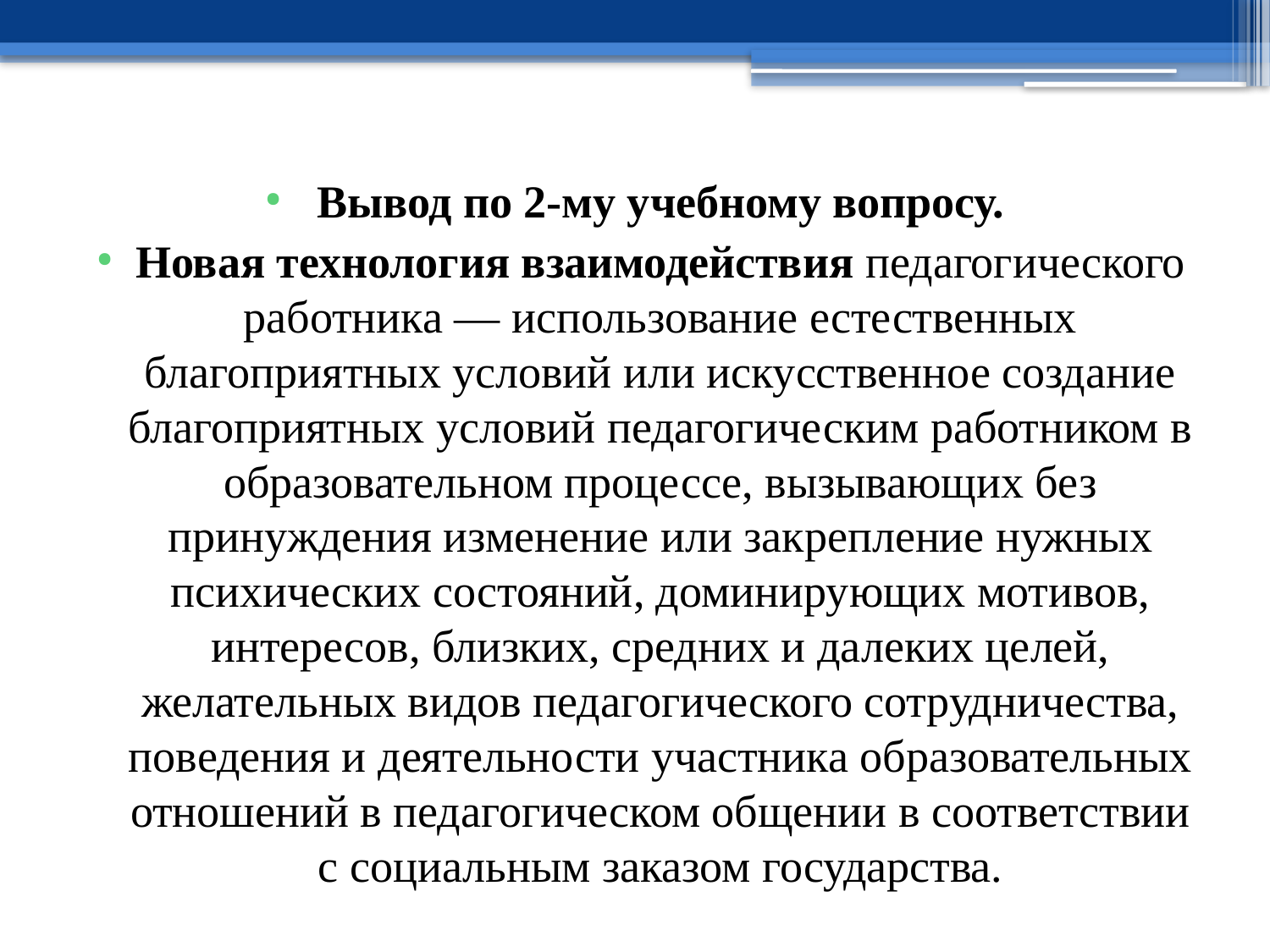

#
Вывод по 2-му учебному вопросу.
Новая технология взаимодействия педагогического работника — использование естественных благоприятных условий или искусственное создание благоприятных условий педагогическим работником в образовательном процессе, вызывающих без принуждения изменение или закрепление нужных психических состояний, доминирующих мотивов, интересов, близких, средних и далеких целей, желательных видов педагогического сотрудничества, поведения и деятельности участника образовательных отношений в педагогическом общении в соответствии с социальным заказом государства.